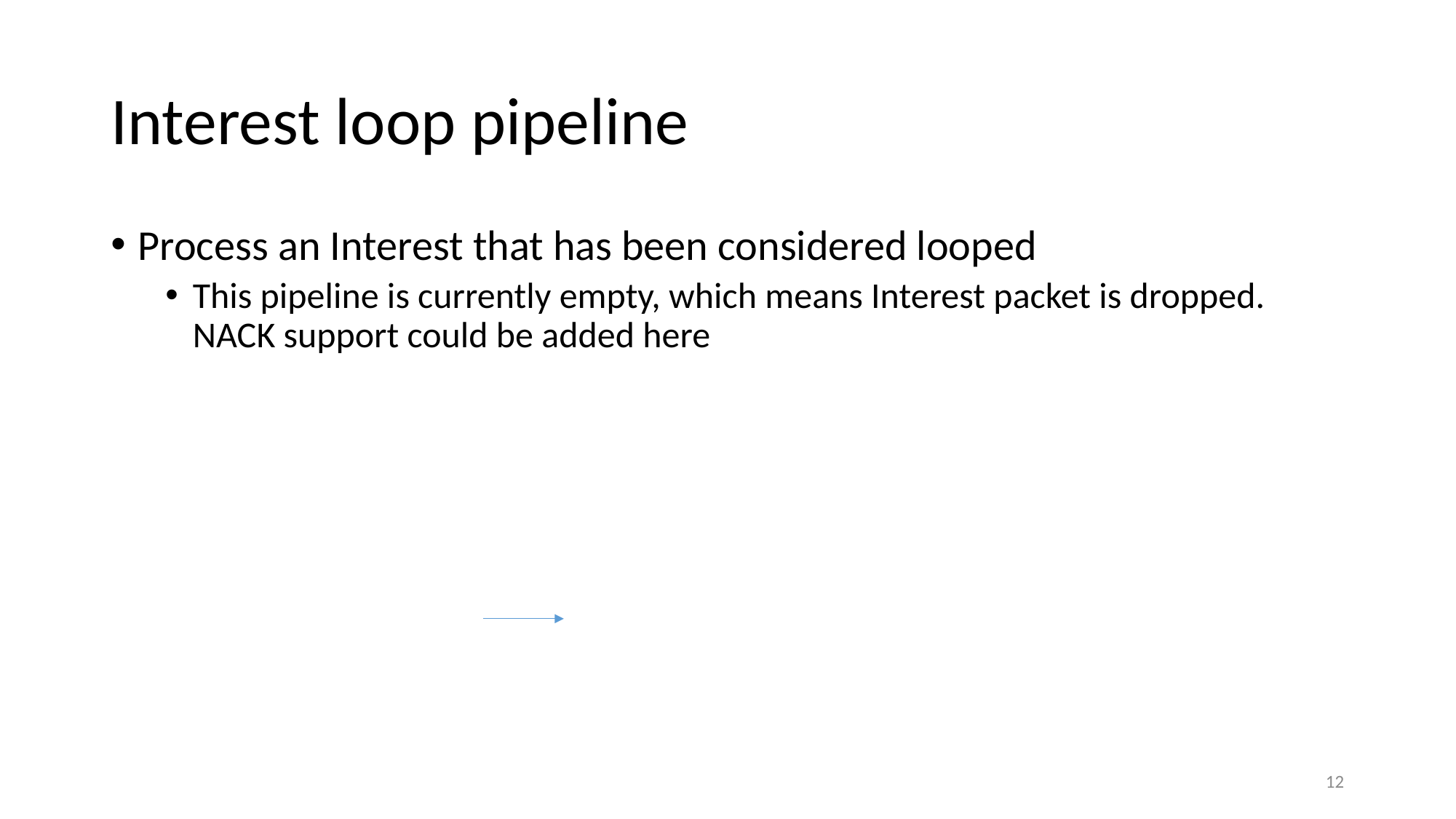

# Interest loop pipeline
Process an Interest that has been considered looped
This pipeline is currently empty, which means Interest packet is dropped. NACK support could be added here
12